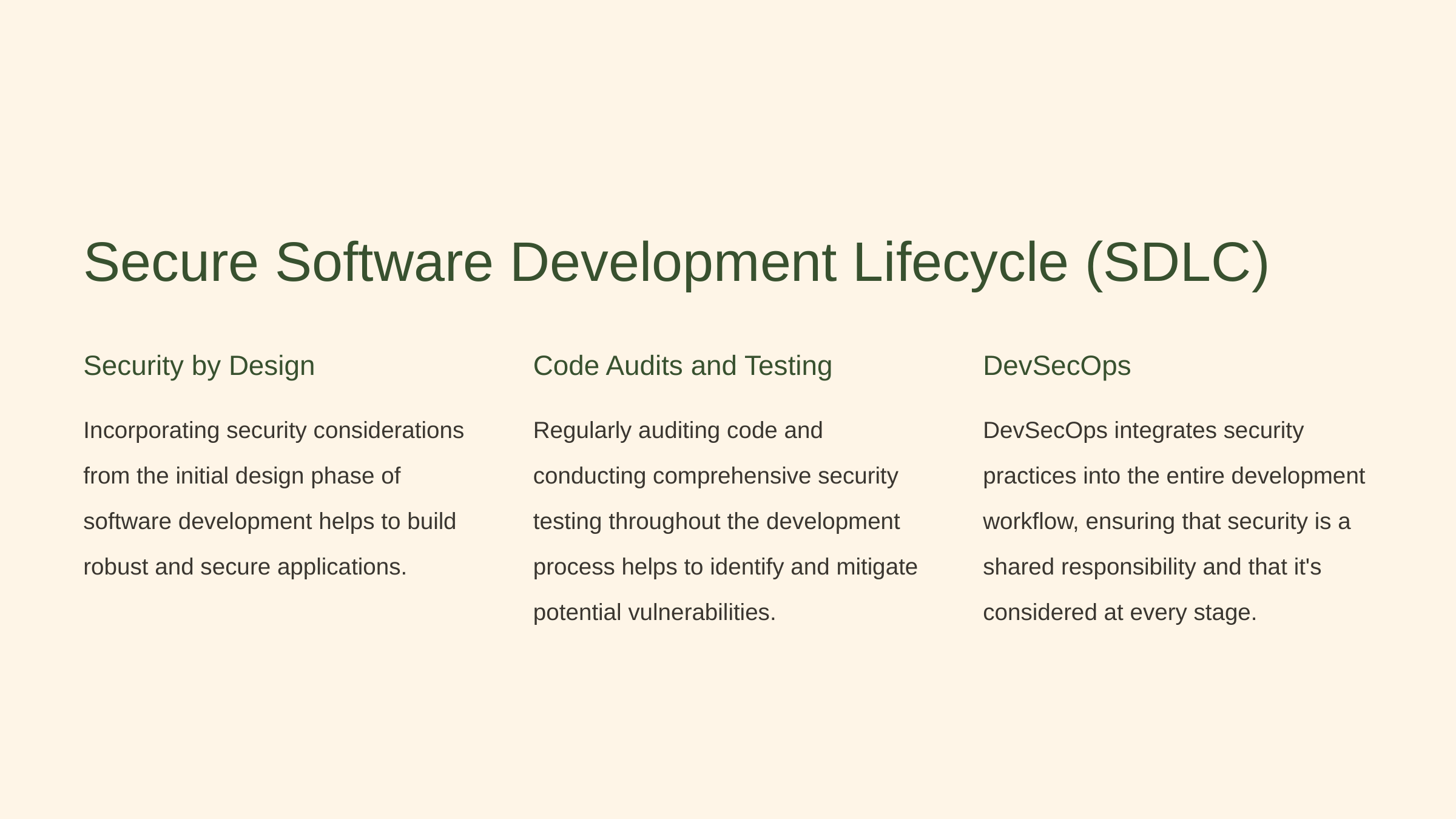

Secure Software Development Lifecycle (SDLC)
Security by Design
Code Audits and Testing
DevSecOps
Incorporating security considerations from the initial design phase of software development helps to build robust and secure applications.
Regularly auditing code and conducting comprehensive security testing throughout the development process helps to identify and mitigate potential vulnerabilities.
DevSecOps integrates security practices into the entire development workflow, ensuring that security is a shared responsibility and that it's considered at every stage.